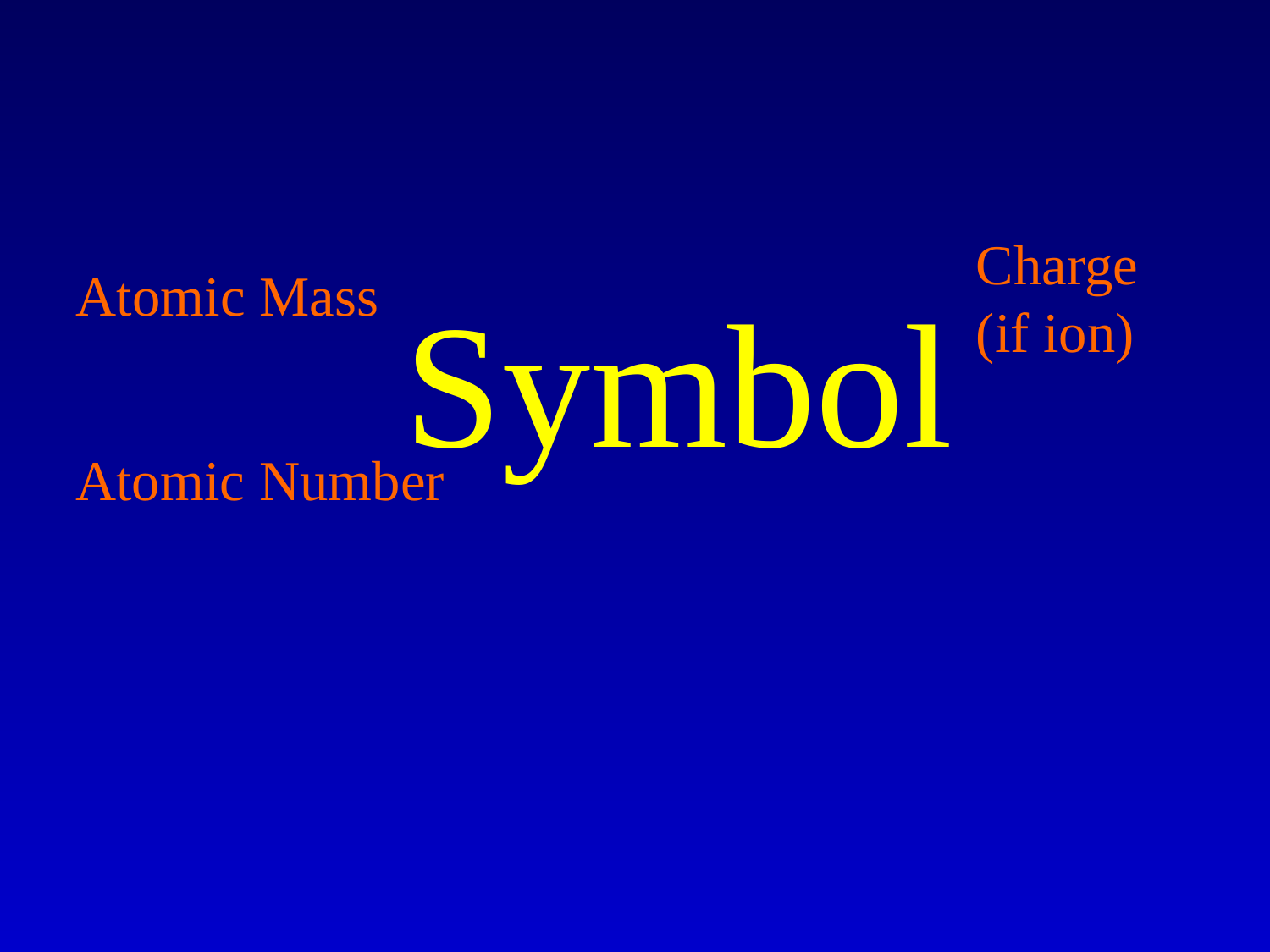

Charge
(if ion)
Atomic Mass
Symbol
Atomic Number